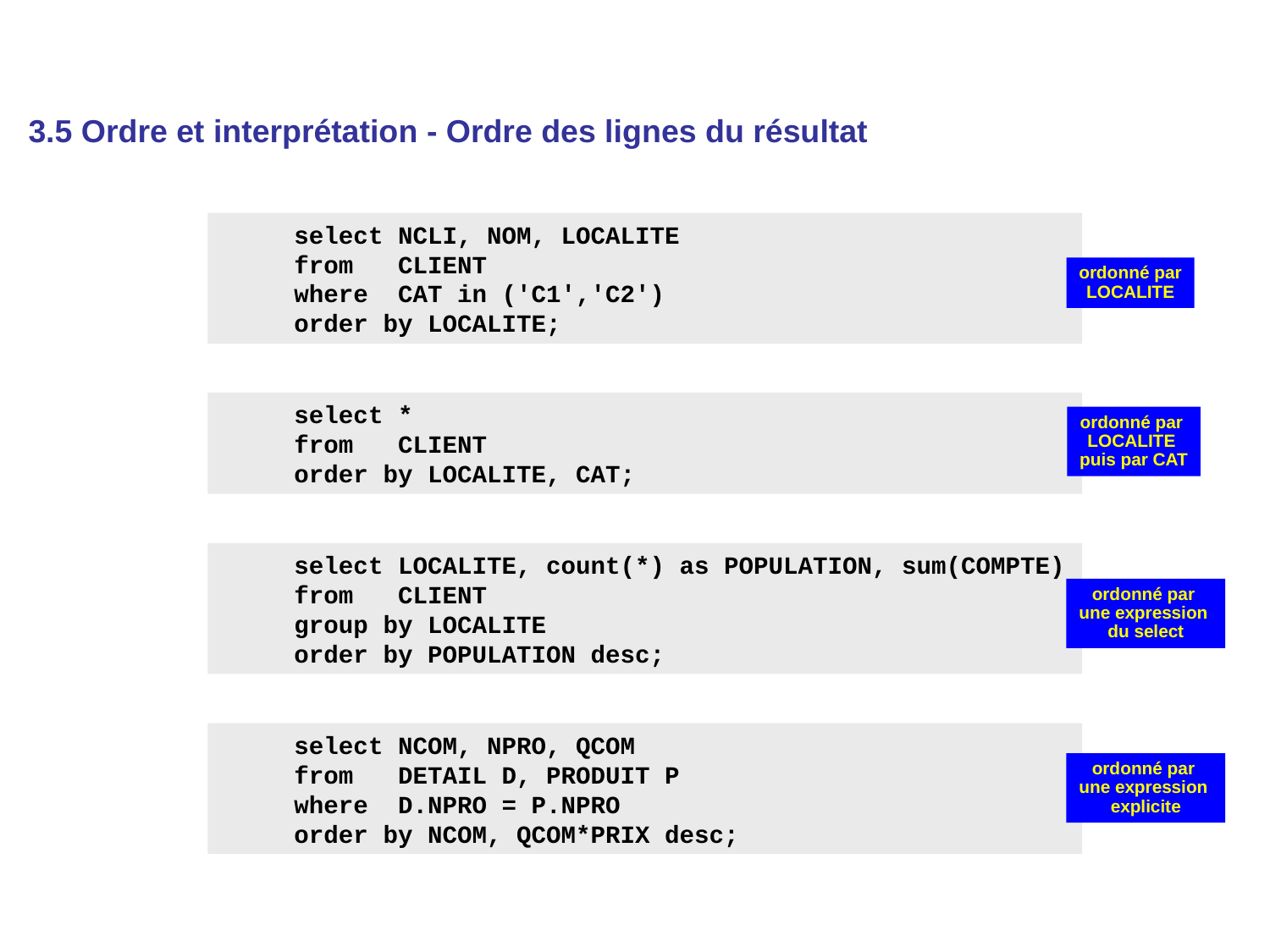

3.5 Ordre et interprétation - Ordre des lignes du résultat
     select NCLI, NOM, LOCALITE
     from   CLIENT
     where  CAT in ('C1','C2')
     order by LOCALITE;
ordonné par
LOCALITE
     select *
     from   CLIENT
     order by LOCALITE, CAT;
ordonné par
LOCALITE
puis par CAT
     select LOCALITE, count(*) as POPULATION, sum(COMPTE)
     from   CLIENT
     group by LOCALITE
     order by POPULATION desc;
ordonné par
une expression
du select
     select NCOM, NPRO, QCOM
     from   DETAIL D, PRODUIT P
     where  D.NPRO = P.NPRO
     order by NCOM, QCOM*PRIX desc;
ordonné par
une expression
explicite